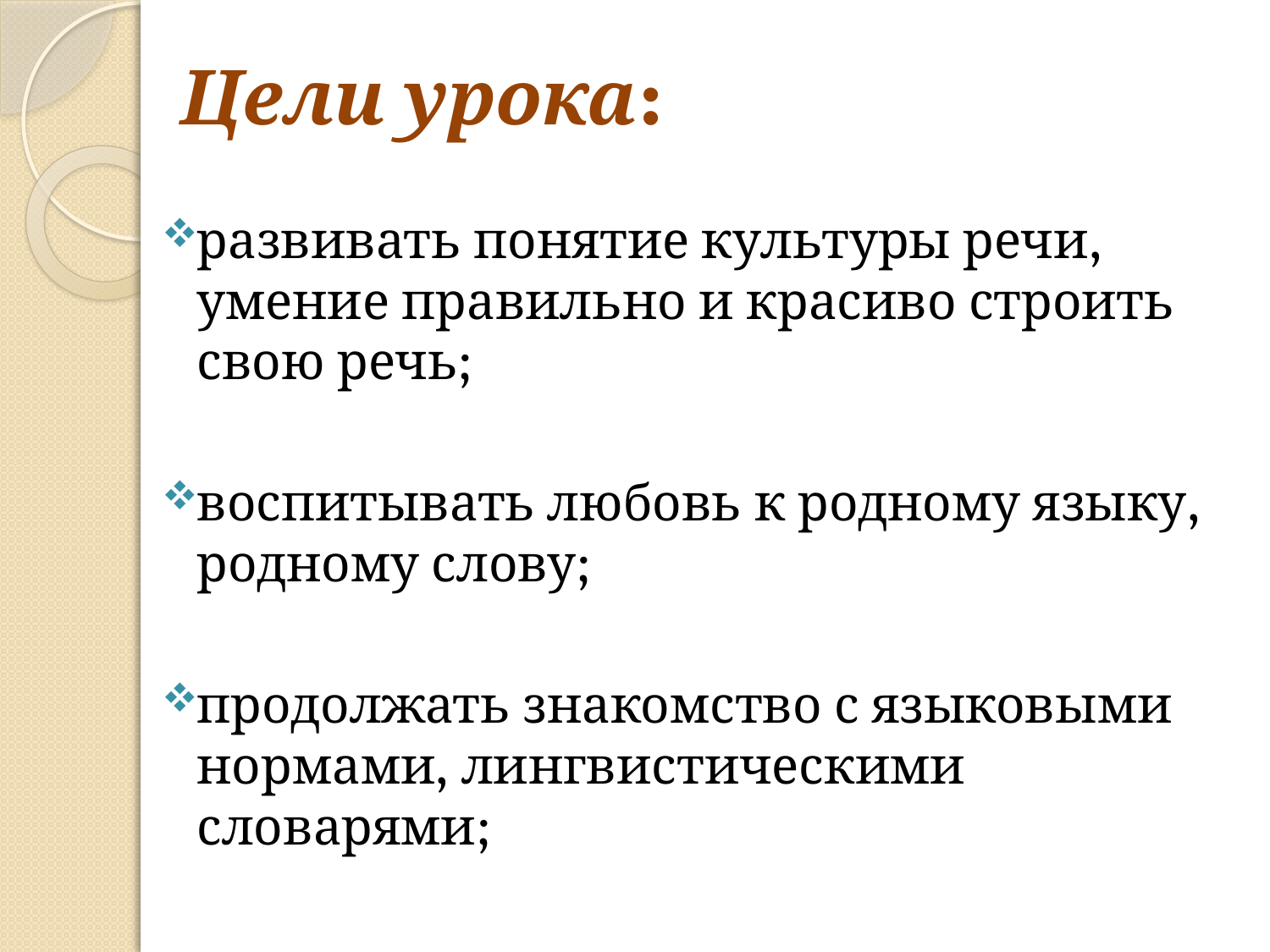

# Цели урока:
развивать понятие культуры речи, умение правильно и красиво строить свою речь;

воспитывать любовь к родному языку, родному слову;

продолжать знакомство с языковыми нормами, лингвистическими словарями;